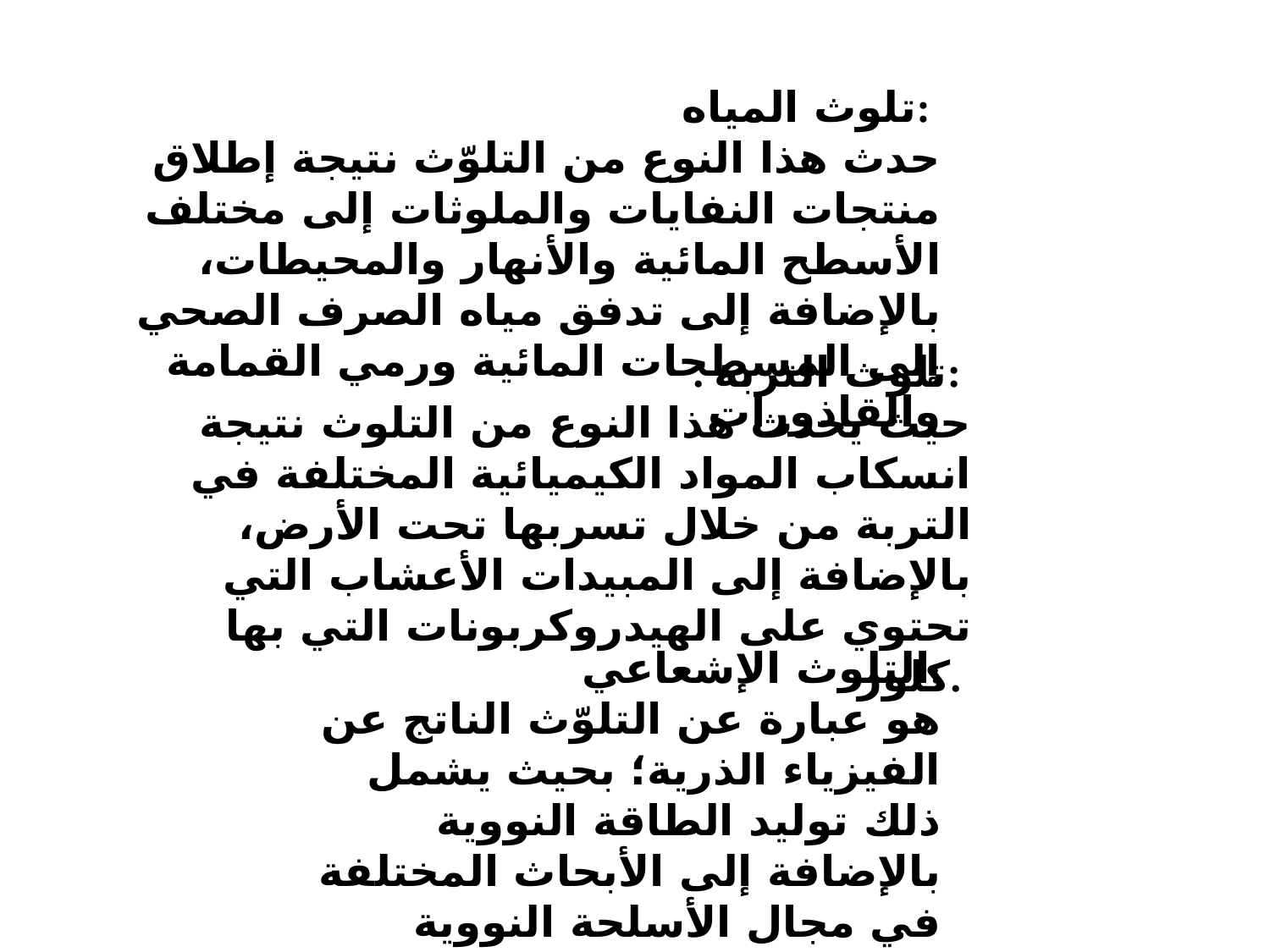

تلوث المياه:
حدث هذا النوع من التلوّث نتيجة إطلاق منتجات النفايات والملوثات إلى مختلف الأسطح المائية والأنهار والمحيطات، بالإضافة إلى تدفق مياه الصرف الصحي إلى المسطحات المائية ورمي القمامة والقاذورات
. تلوث التربة:
حيث يحدث هذا النوع من التلوث نتيجة انسكاب المواد الكيميائية المختلفة في التربة من خلال تسربها تحت الأرض، بالإضافة إلى المبيدات الأعشاب التي تحتوي على الهيدروكربونات التي بها كلور.
التلوث الإشعاعي:
 هو عبارة عن التلوّث الناتج عن الفيزياء الذرية؛ بحيث يشمل ذلك توليد الطاقة النووية بالإضافة إلى الأبحاث المختلفة في مجال الأسلحة النووية